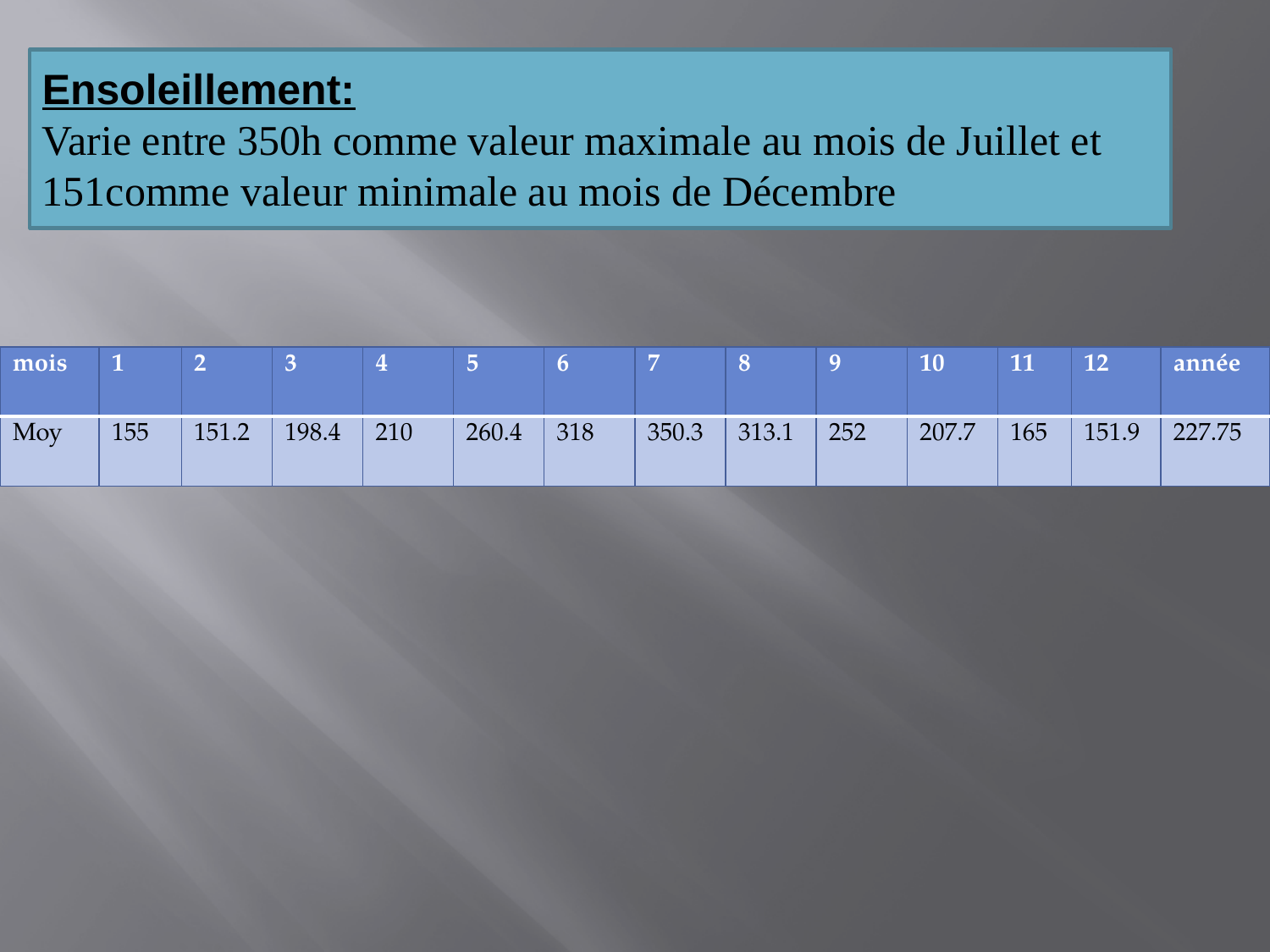

Ensoleillement:
Varie entre 350h comme valeur maximale au mois de Juillet et 151comme valeur minimale au mois de Décembre
| mois | 1 | 2 | 3 | 4 | 5 | 6 | 7 | 8 | 9 | 10 | 11 | 12 | année |
| --- | --- | --- | --- | --- | --- | --- | --- | --- | --- | --- | --- | --- | --- |
| Moy | 155 | 151.2 | 198.4 | 210 | 260.4 | 318 | 350.3 | 313.1 | 252 | 207.7 | 165 | 151.9 | 227.75 |